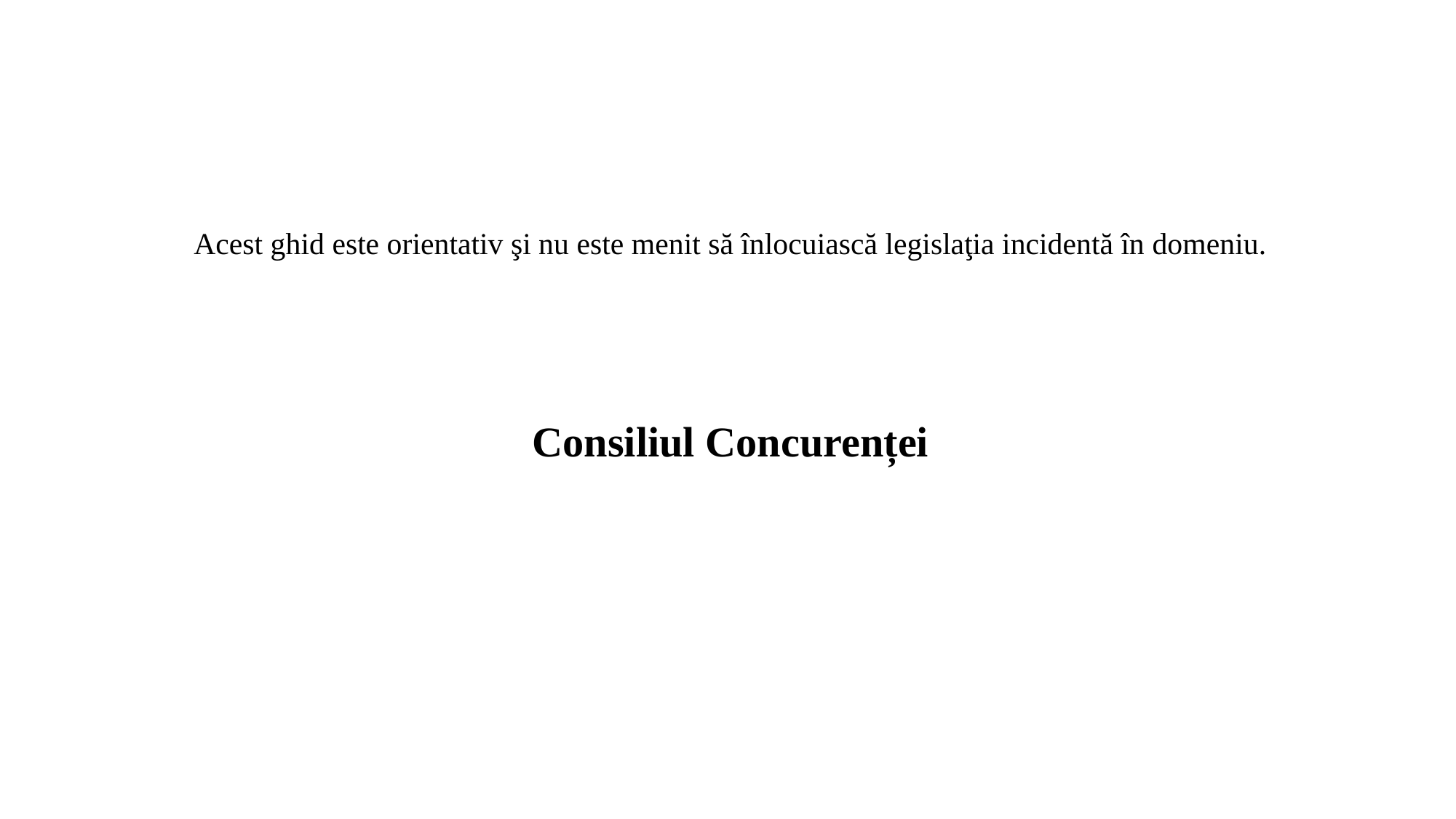

Acest ghid este orientativ şi nu este menit să înlocuiască legislaţia incidentă în domeniu.

Consiliul Concurenței